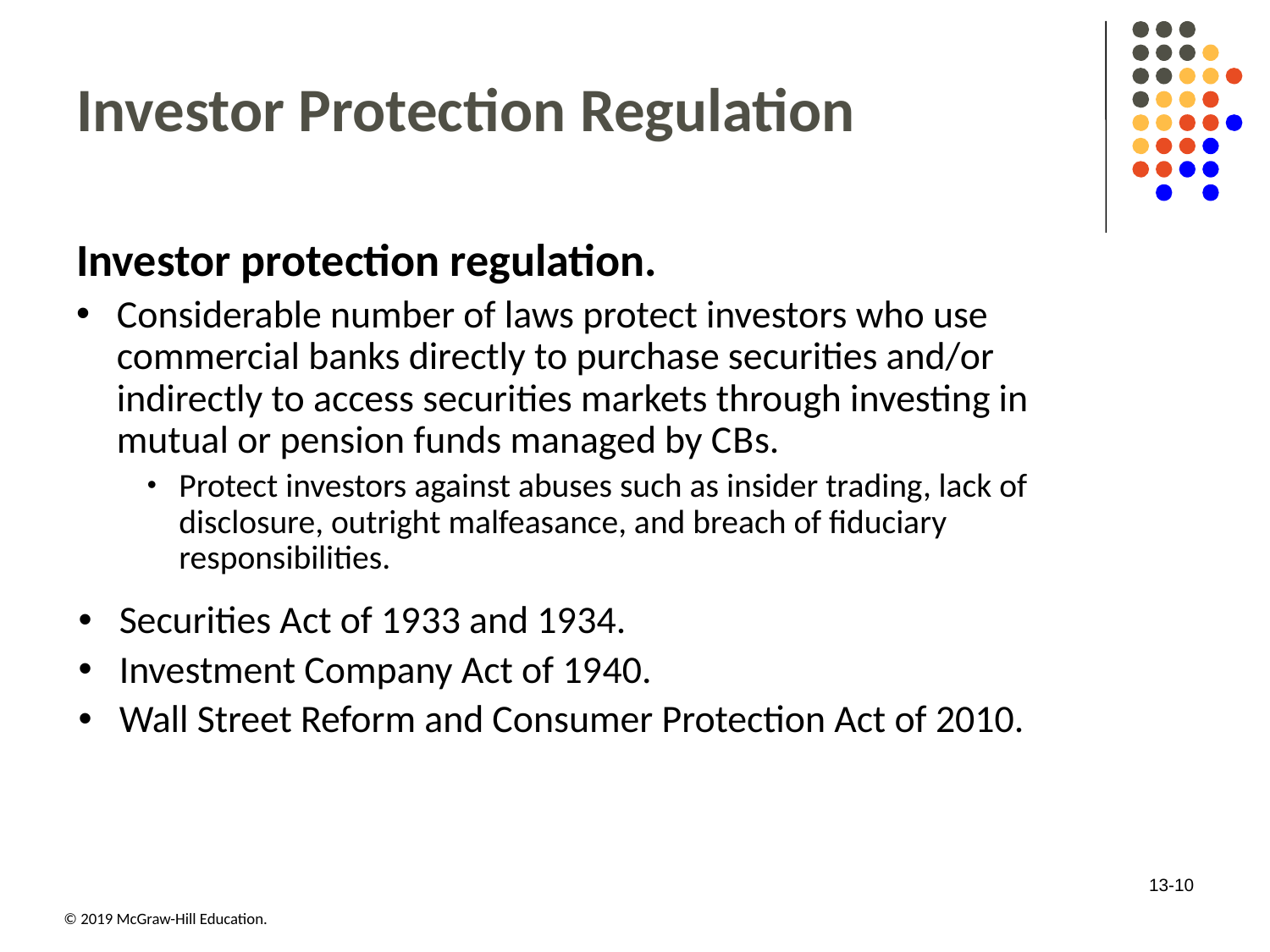

# Investor Protection Regulation
Investor protection regulation.
Considerable number of laws protect investors who use commercial banks directly to purchase securities and/or indirectly to access securities markets through investing in mutual or pension funds managed by C B s.
Protect investors against abuses such as insider trading, lack of disclosure, outright malfeasance, and breach of fiduciary responsibilities.
Securities Act of 19 33 and 19 34.
Investment Company Act of 19 40.
Wall Street Reform and Consumer Protection Act of 2010.
13-10